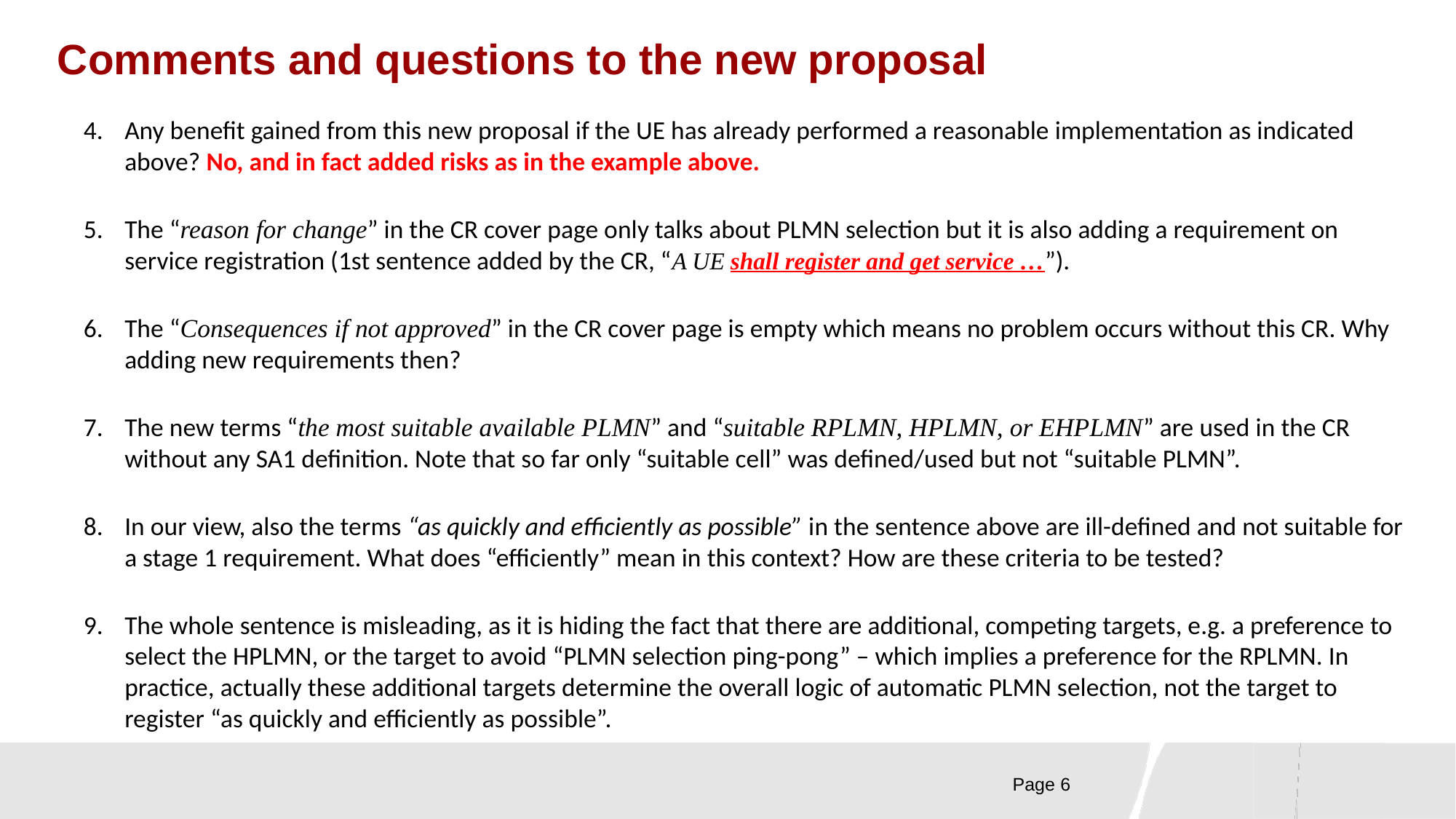

Comments and questions to the new proposal
Any benefit gained from this new proposal if the UE has already performed a reasonable implementation as indicated above? No, and in fact added risks as in the example above.

The “reason for change” in the CR cover page only talks about PLMN selection but it is also adding a requirement on service registration (1st sentence added by the CR, “A UE shall register and get service …”).

The “Consequences if not approved” in the CR cover page is empty which means no problem occurs without this CR. Why adding new requirements then?

The new terms “the most suitable available PLMN” and “suitable RPLMN, HPLMN, or EHPLMN” are used in the CR without any SA1 definition. Note that so far only “suitable cell” was defined/used but not “suitable PLMN”.

In our view, also the terms “as quickly and efficiently as possible” in the sentence above are ill-defined and not suitable for a stage 1 requirement. What does “efficiently” mean in this context? How are these criteria to be tested?

The whole sentence is misleading, as it is hiding the fact that there are additional, competing targets, e.g. a preference to select the HPLMN, or the target to avoid “PLMN selection ping-pong” – which implies a preference for the RPLMN. In practice, actually these additional targets determine the overall logic of automatic PLMN selection, not the target to register “as quickly and efficiently as possible”.